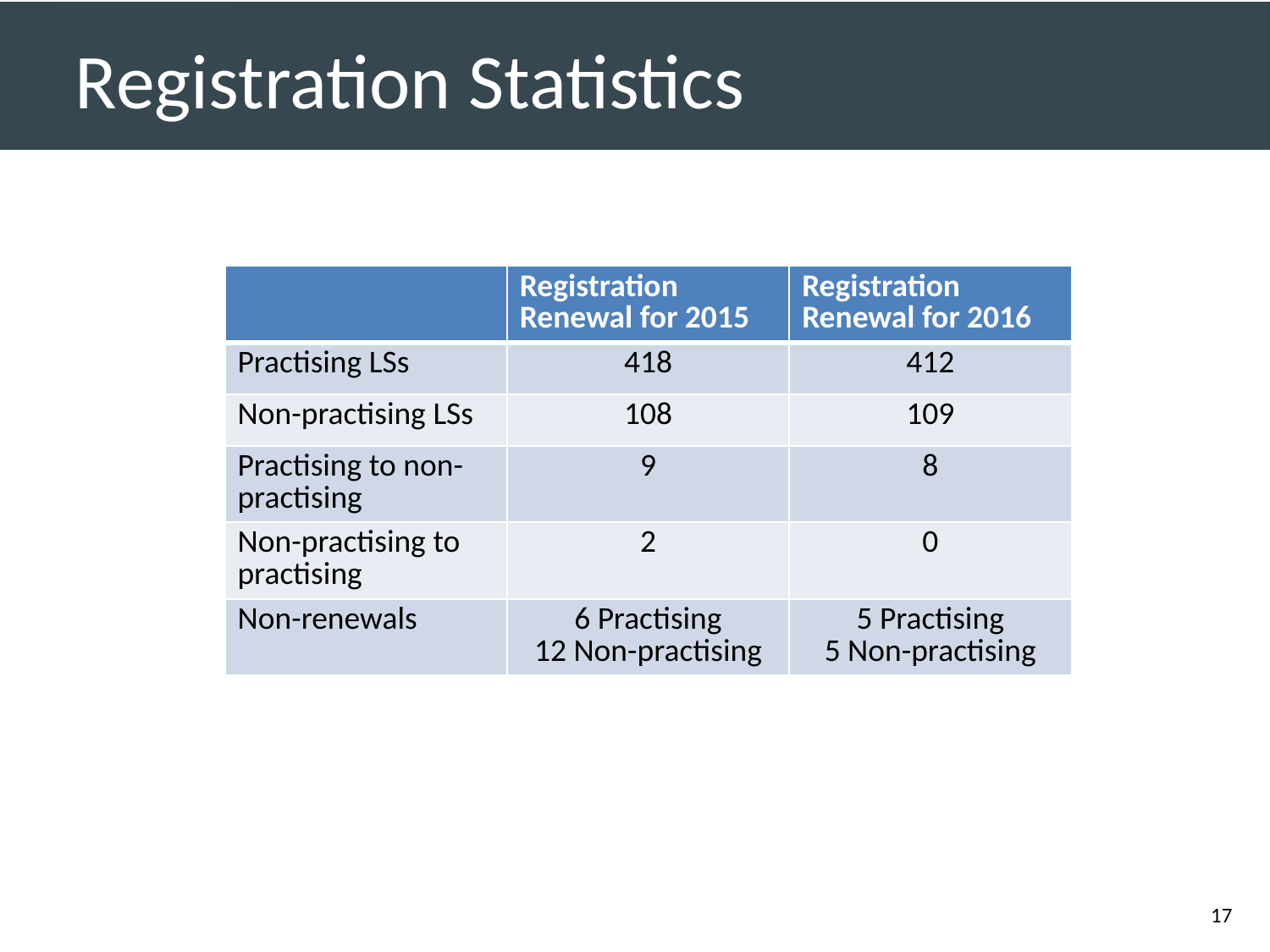

# Registration Statistics

|  | Registration Renewal for 2015 | Registration Renewal for 2016 |
| --- | --- | --- |
| Practising LSs | 418 | 412 |
| Non-practising LSs | 108 | 109 |
| Practising to non-practising | 9 | 8 |
| Non-practising to practising | 2 | 0 |
| Non-renewals | 6 Practising 12 Non-practising | 5 Practising 5 Non-practising |
17